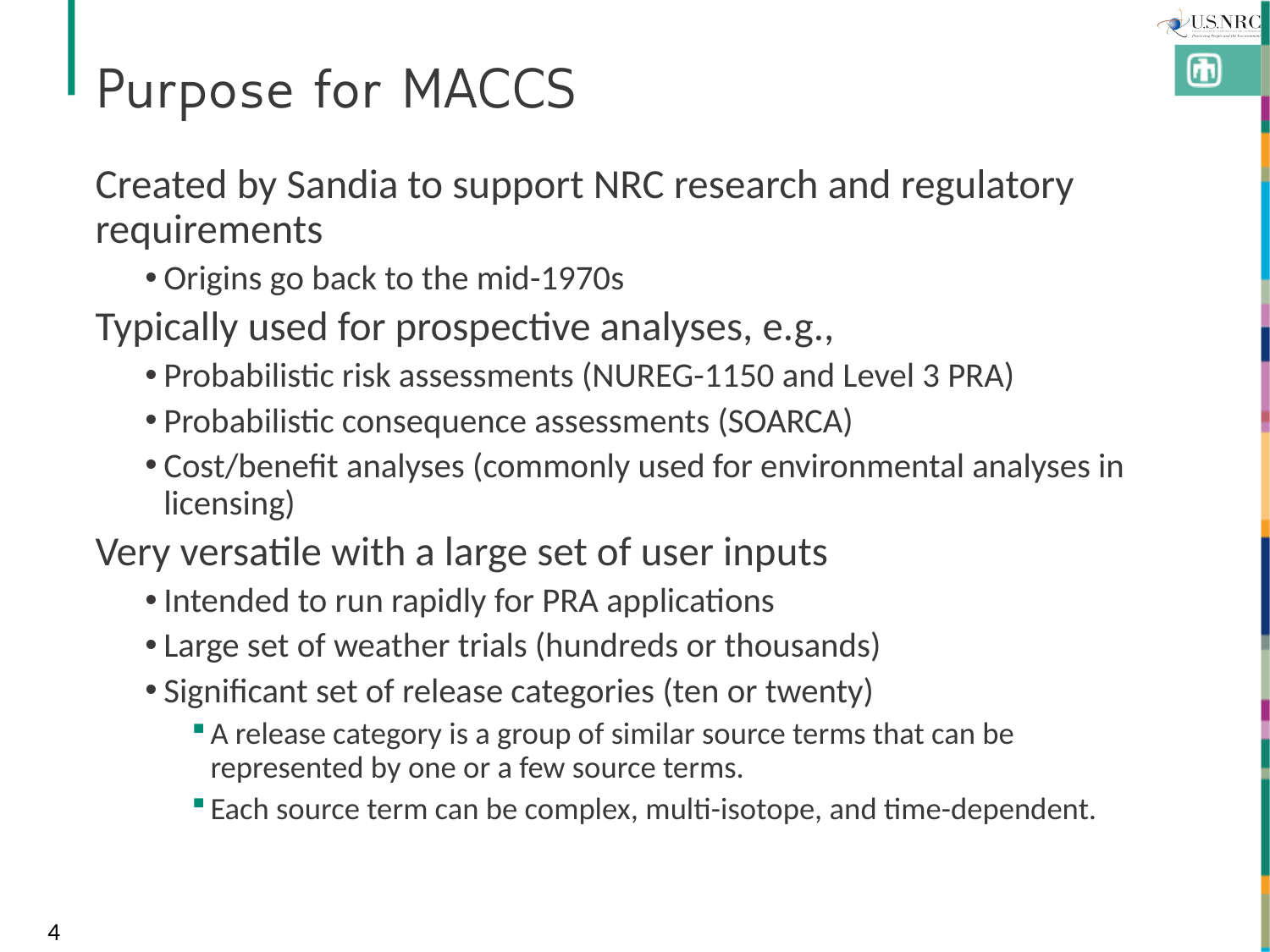

# Purpose for MACCS
Created by Sandia to support NRC research and regulatory requirements
Origins go back to the mid-1970s
Typically used for prospective analyses, e.g.,
Probabilistic risk assessments (NUREG-1150 and Level 3 PRA)
Probabilistic consequence assessments (SOARCA)
Cost/benefit analyses (commonly used for environmental analyses in licensing)
Very versatile with a large set of user inputs
Intended to run rapidly for PRA applications
Large set of weather trials (hundreds or thousands)
Significant set of release categories (ten or twenty)
A release category is a group of similar source terms that can be represented by one or a few source terms.
Each source term can be complex, multi-isotope, and time-dependent.
4